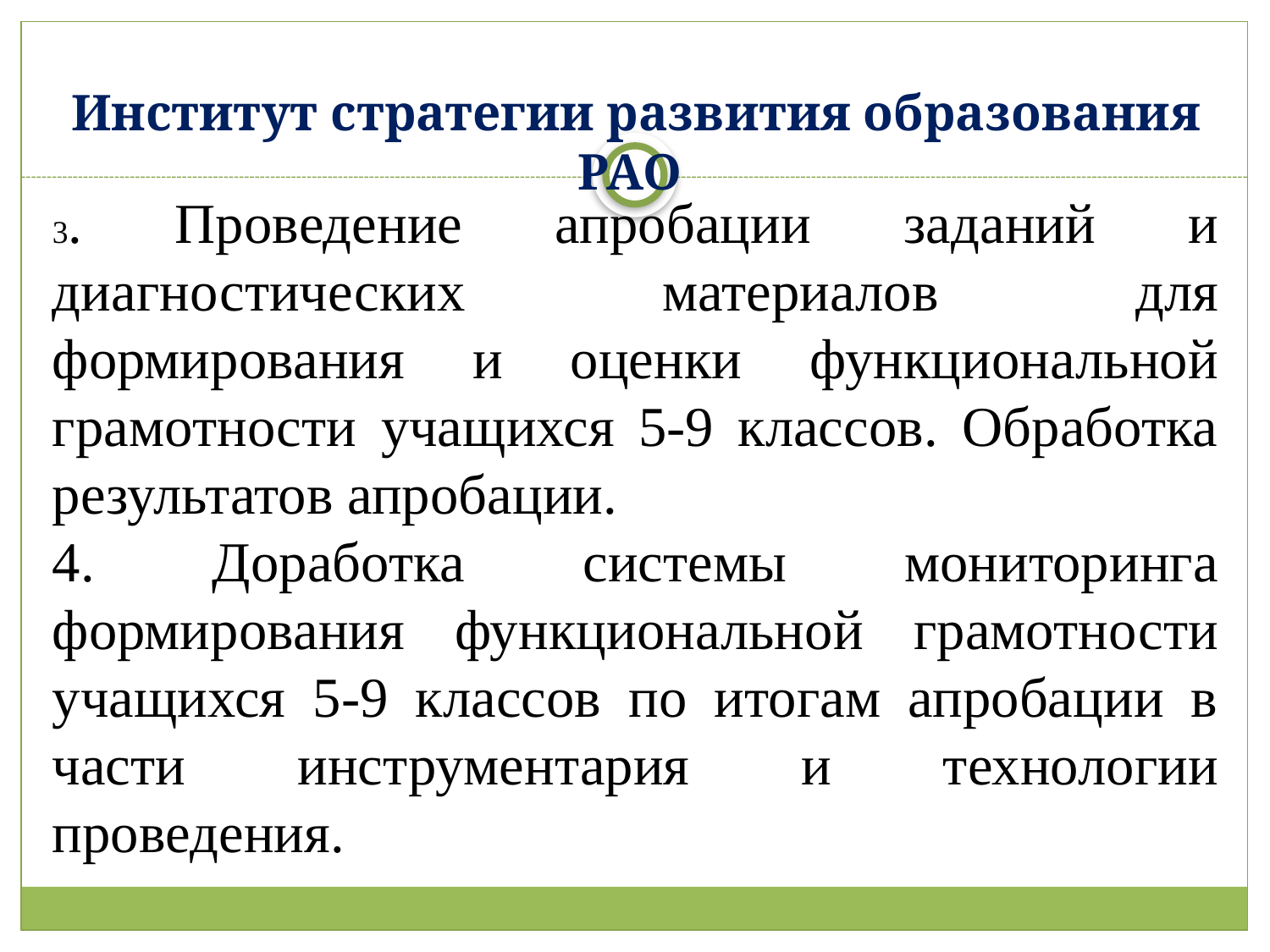

Институт стратегии развития образования РАО
3. Проведение апробации заданий и диагностических материалов для формирования и оценки функциональной грамотности учащихся 5-9 классов. Обработка результатов апробации.
4. Доработка системы мониторинга формирования функциональной грамотности учащихся 5-9 классов по итогам апробации в части инструментария и технологии проведения.